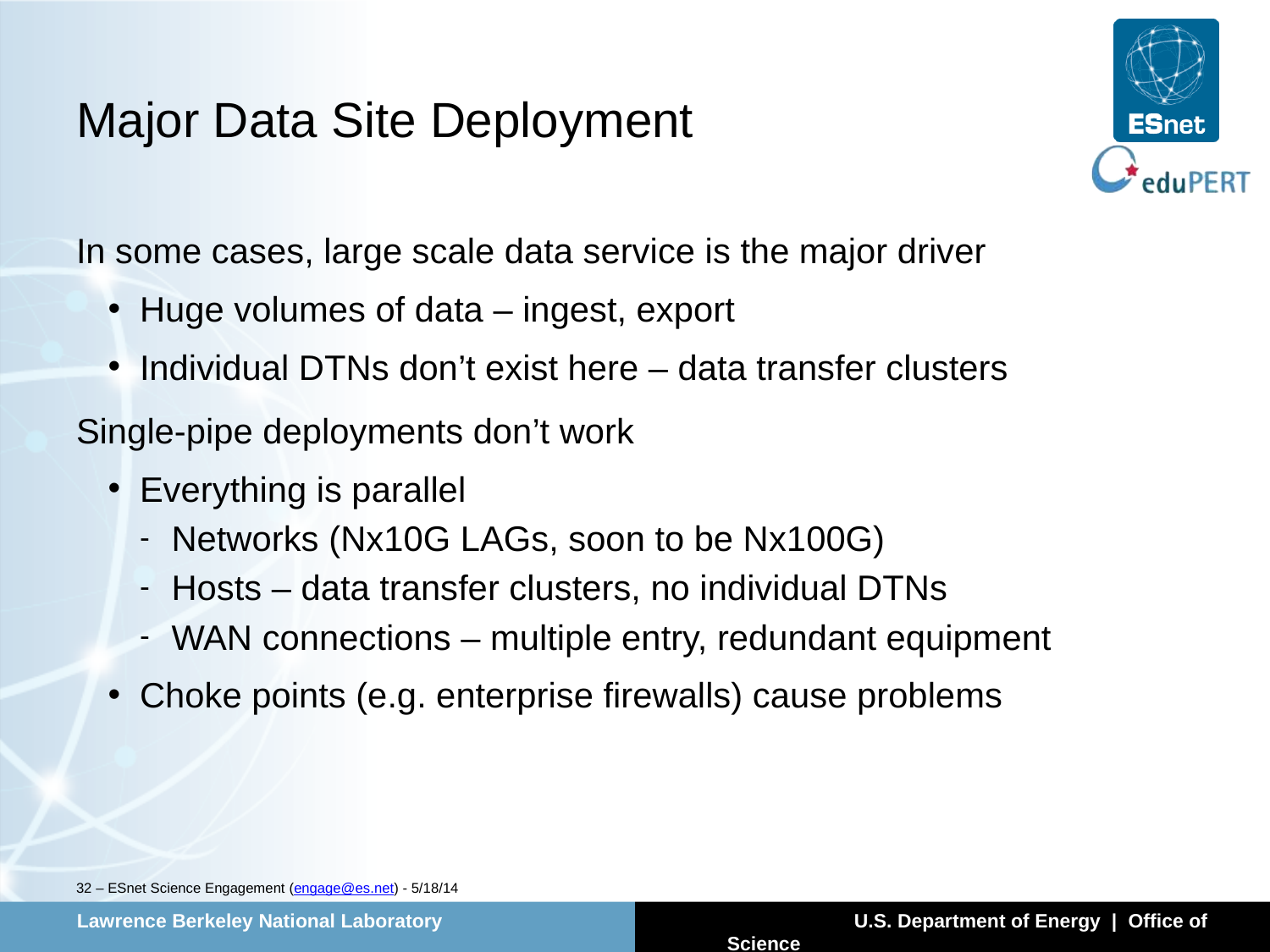

# Major Data Site Deployment
In some cases, large scale data service is the major driver
Huge volumes of data – ingest, export
Individual DTNs don’t exist here – data transfer clusters
Single-pipe deployments don’t work
Everything is parallel
Networks (Nx10G LAGs, soon to be Nx100G)
Hosts – data transfer clusters, no individual DTNs
WAN connections – multiple entry, redundant equipment
Choke points (e.g. enterprise firewalls) cause problems
32 – ESnet Science Engagement (engage@es.net) - 5/18/14